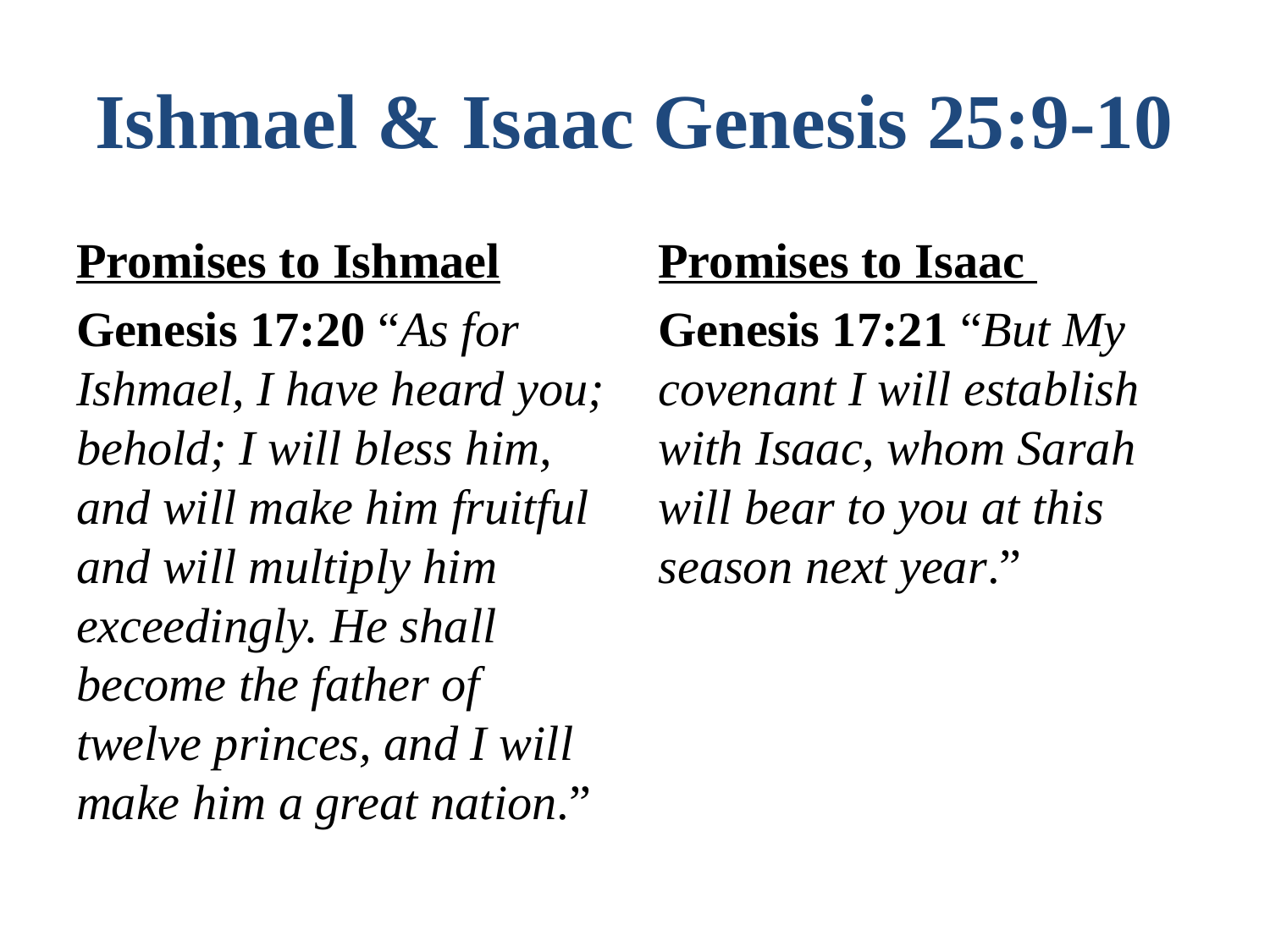

# Ishmael & Isaac Genesis 25:9-10
Promises to Ishmael
Genesis 17:20 “As for Ishmael, I have heard you; behold; I will bless him, and will make him fruitful and will multiply him exceedingly. He shall become the father of twelve princes, and I will make him a great nation.”
Promises to Isaac
Genesis 17:21 “But My covenant I will establish with Isaac, whom Sarah will bear to you at this season next year.”